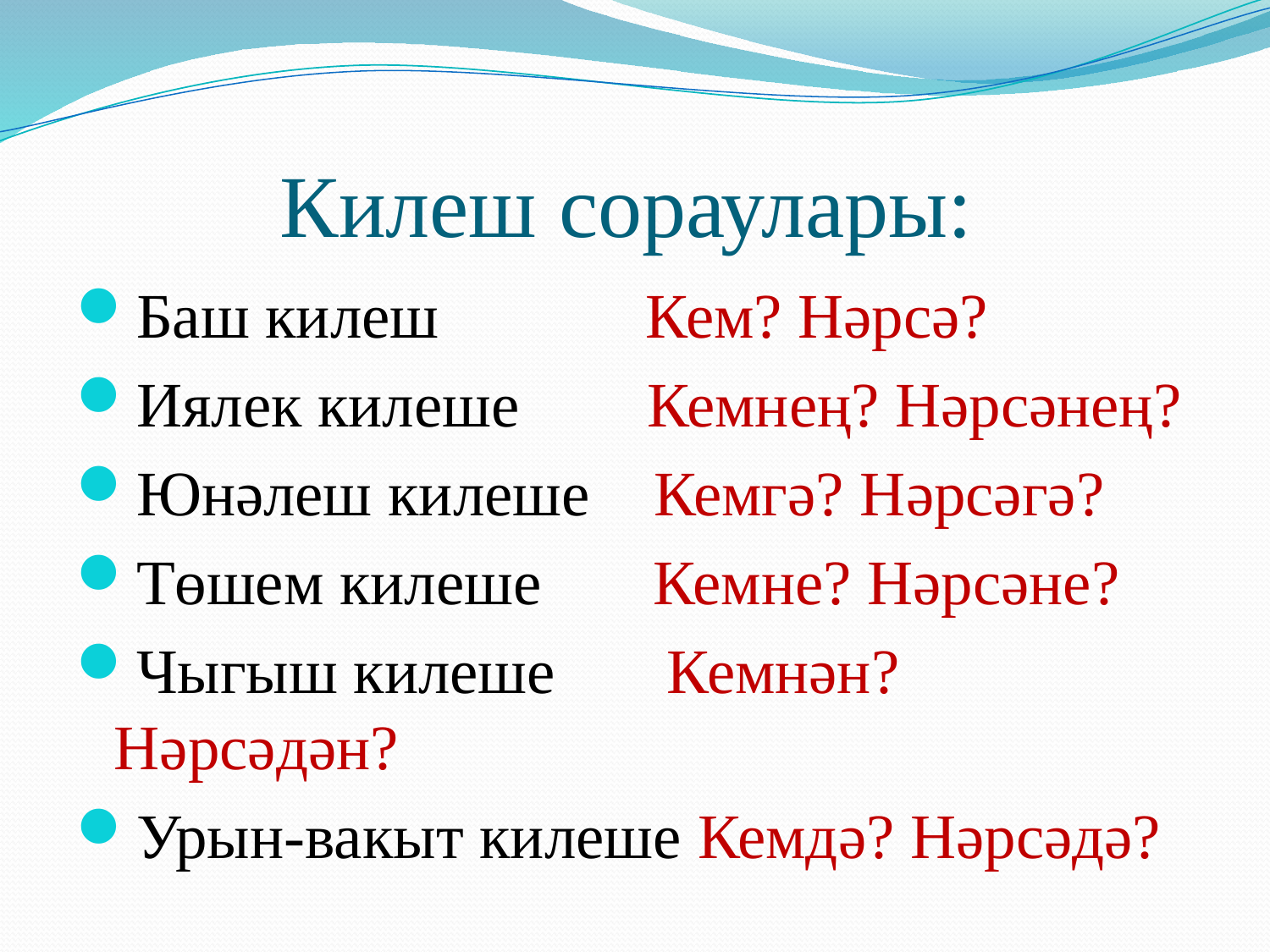

# Килеш сораулары:
Баш килеш             Кем? Нәрсә?
Иялек килеше        Кемнең? Нәрсәнең?
Юнәлеш килеше    Кемгә? Нәрсәгә?
Төшем килеше       Кемне? Нәрсәне?
Чыгыш килеше       Кемнән? Нәрсәдән?
Урын-вакыт килеше Кемдә? Нәрсәдә?